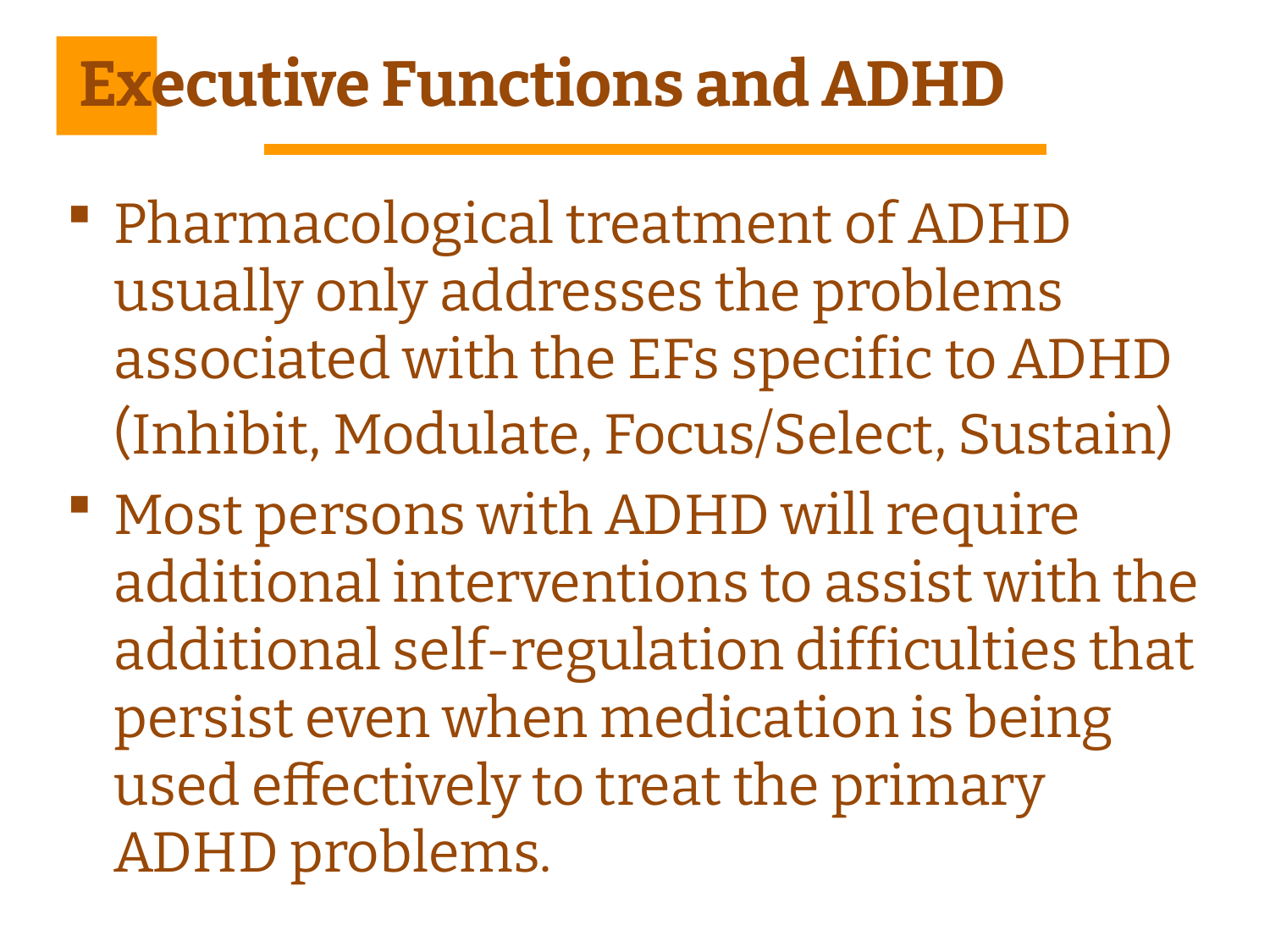

# Executive Functions and ADHD

Pharmacological treatment of ADHD usually only addresses the problems associated with the EFs specific to ADHD (Inhibit, Modulate, Focus/Select, Sustain)
Most persons with ADHD will require additional interventions to assist with the additional self-regulation difficulties that persist even when medication is being used effectively to treat the primary ADHD problems.